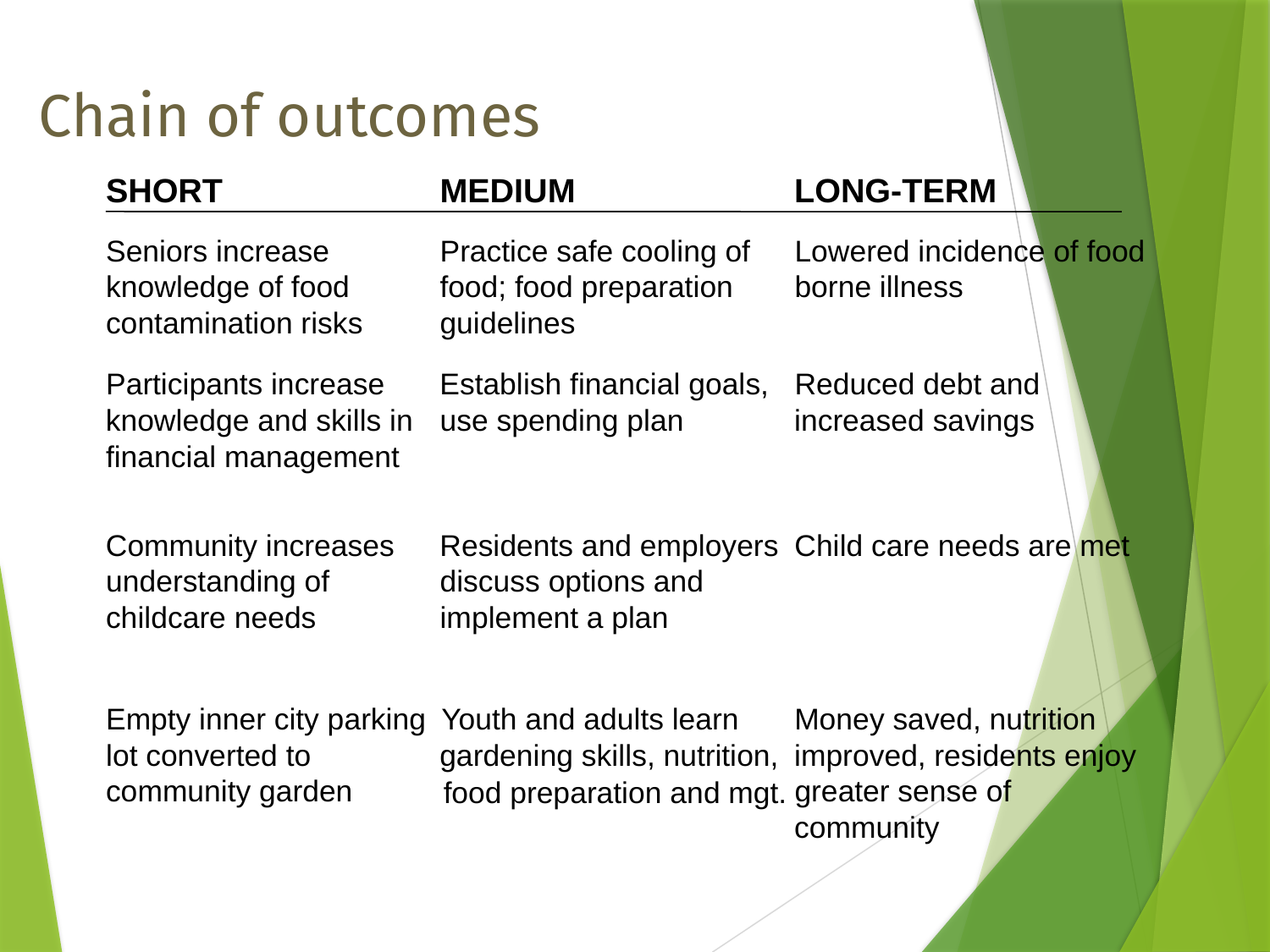

# Chain of outcomes
SHORT
MEDIUM
LONG-TERM
Seniors increase
Practice safe cooling of
food; food preparation
guidelines
Lowered incidence of food
borne illness
knowledge of food
contamination risks
Participants increase
Establish financial goals,
Reduced debt and
knowledge and skills in
use spending plan
increased savings
financial management
Community increases
Residents and employers
Child care needs are met
understanding of
discuss options and
childcare needs
implement a plan
Empty inner city parking
Youth and adults learn
Money saved, nutrition
lot converted to
gardening skills, nutrition,
improved, residents enjoy
community garden
greater sense of
food preparation and mgt.
community